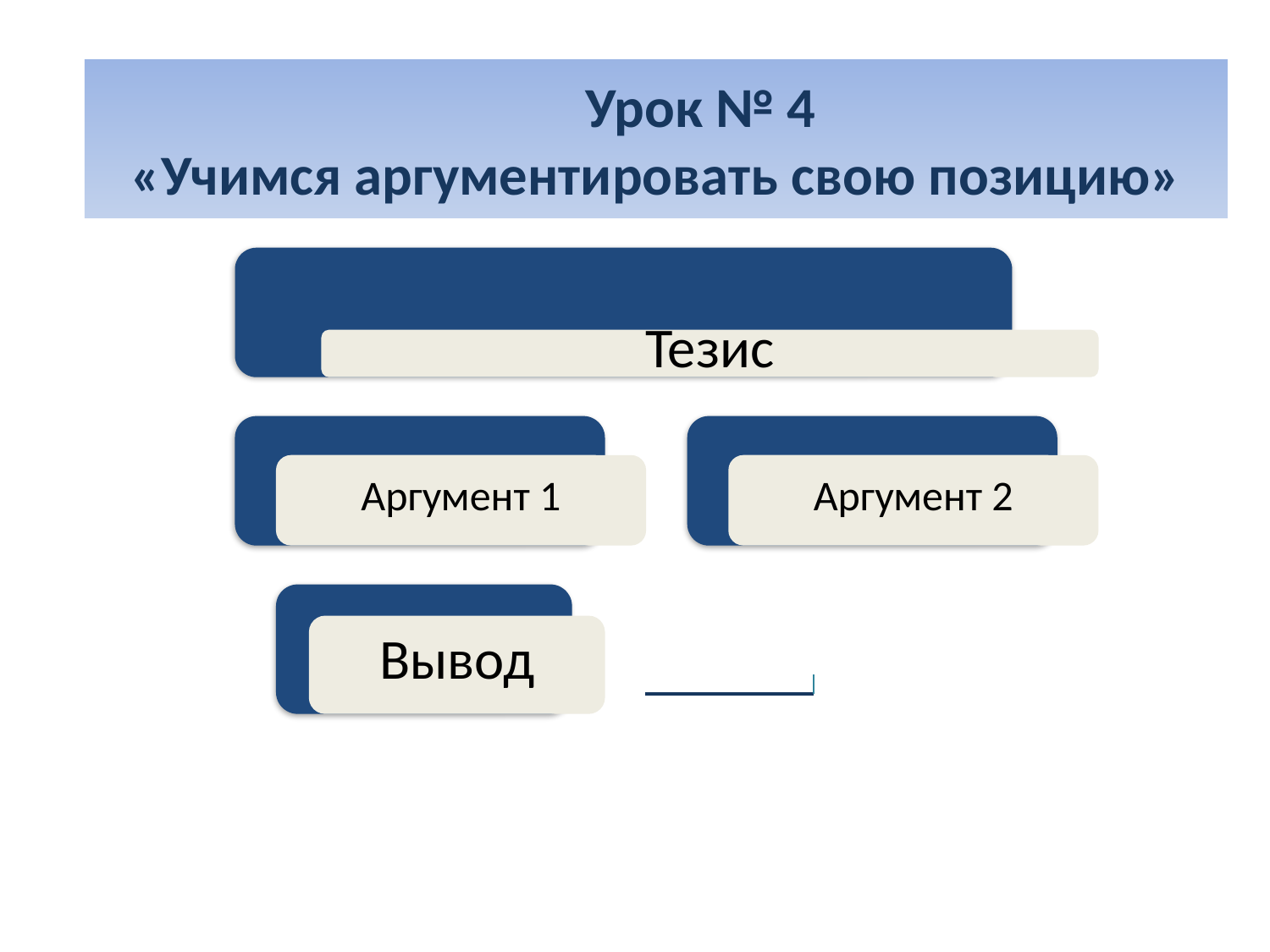

#
       Урок № 4
«Учимся аргументировать свою позицию»
Тезис
Аргумент 1
Вывод
Аргумент 2